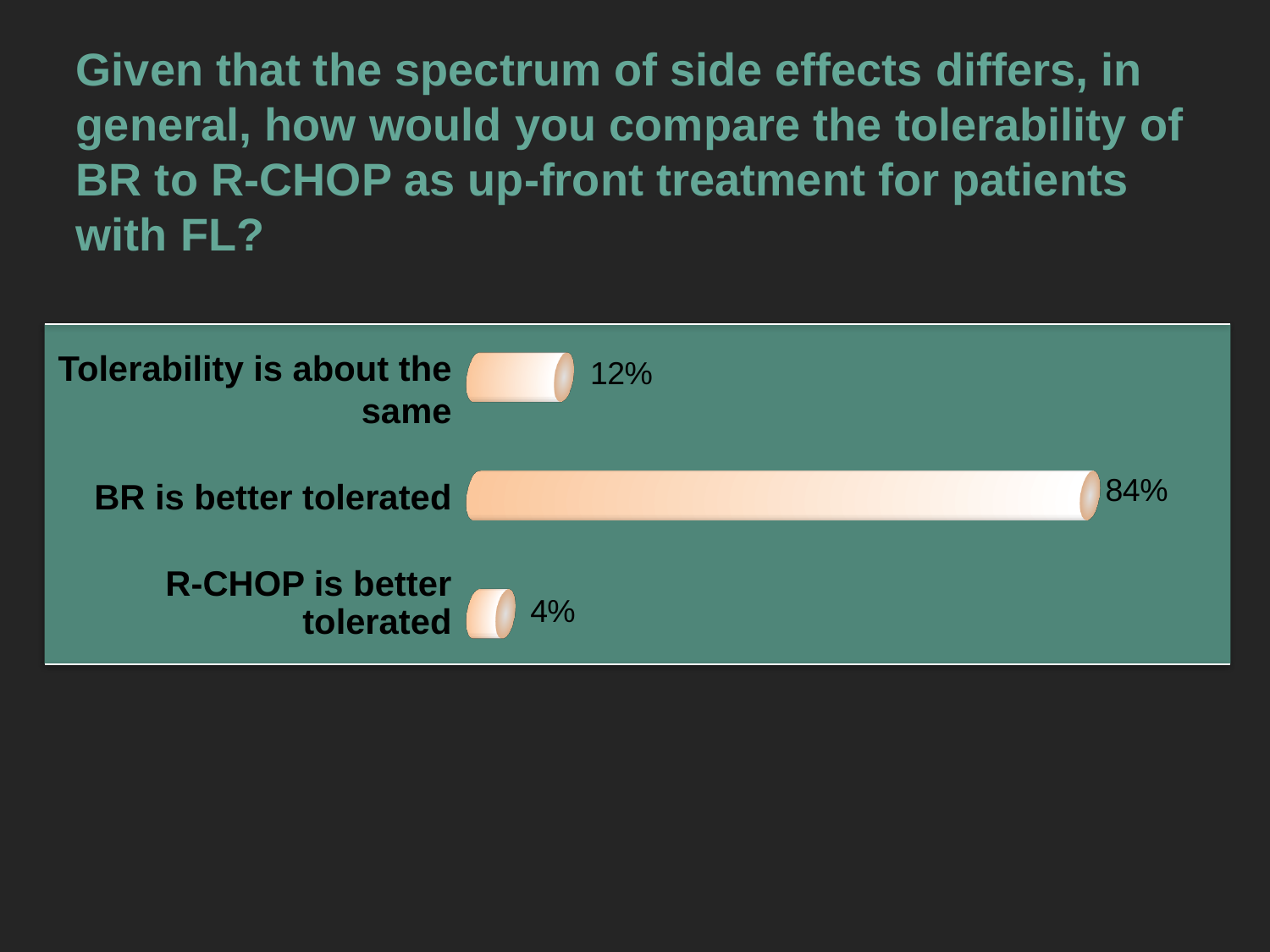

# Given that the spectrum of side effects differs, in general, how would you compare the tolerability of BR to R-CHOP as up-front treatment for patients with FL?

[unsupported chart]

Tolerability is about the same
BR is better tolerated
R-CHOP is better tolerated